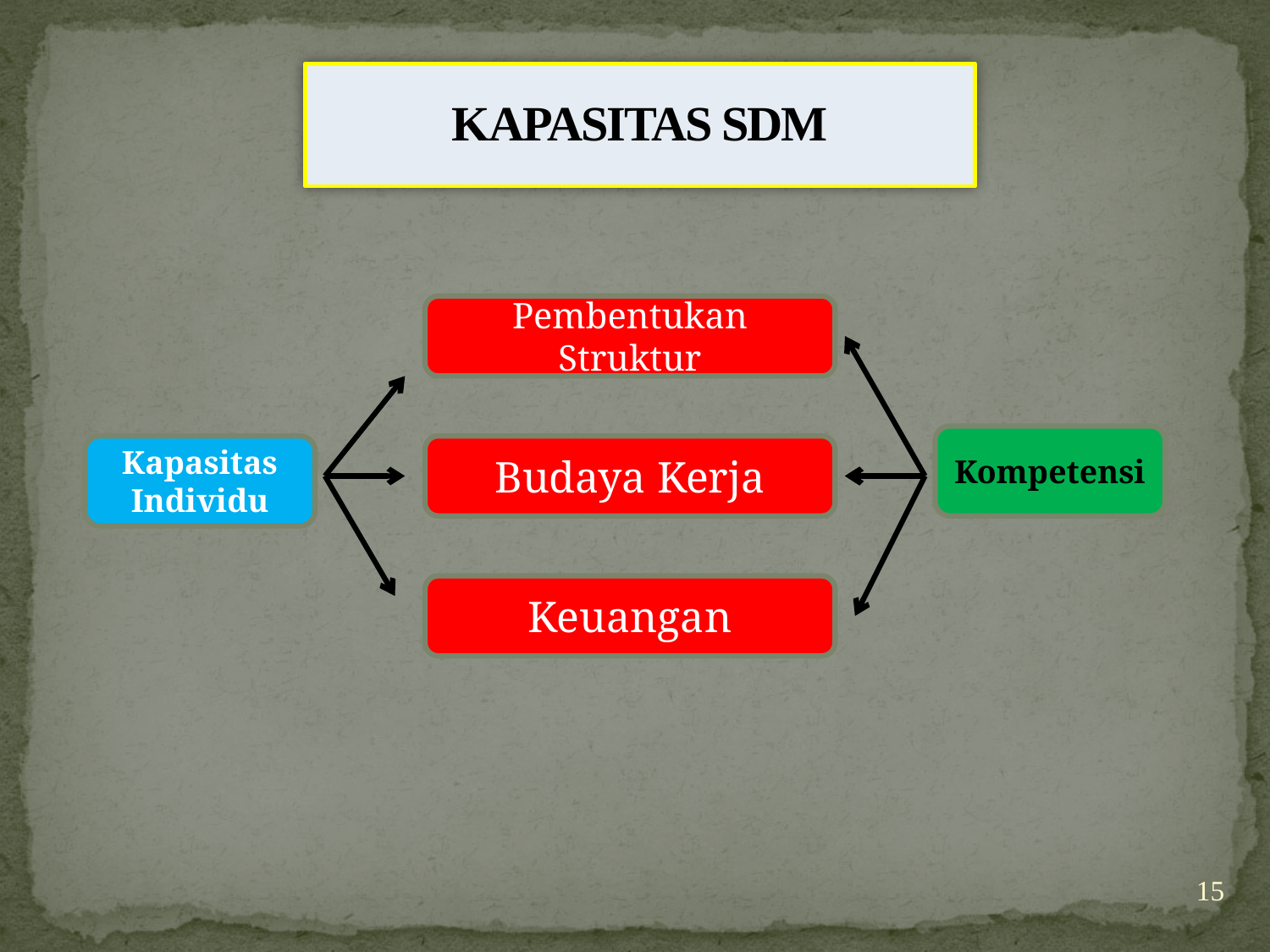

# KAPASITAS SDM
Pembentukan Struktur
Kompetensi
Kapasitas Individu
Budaya Kerja
Keuangan
15